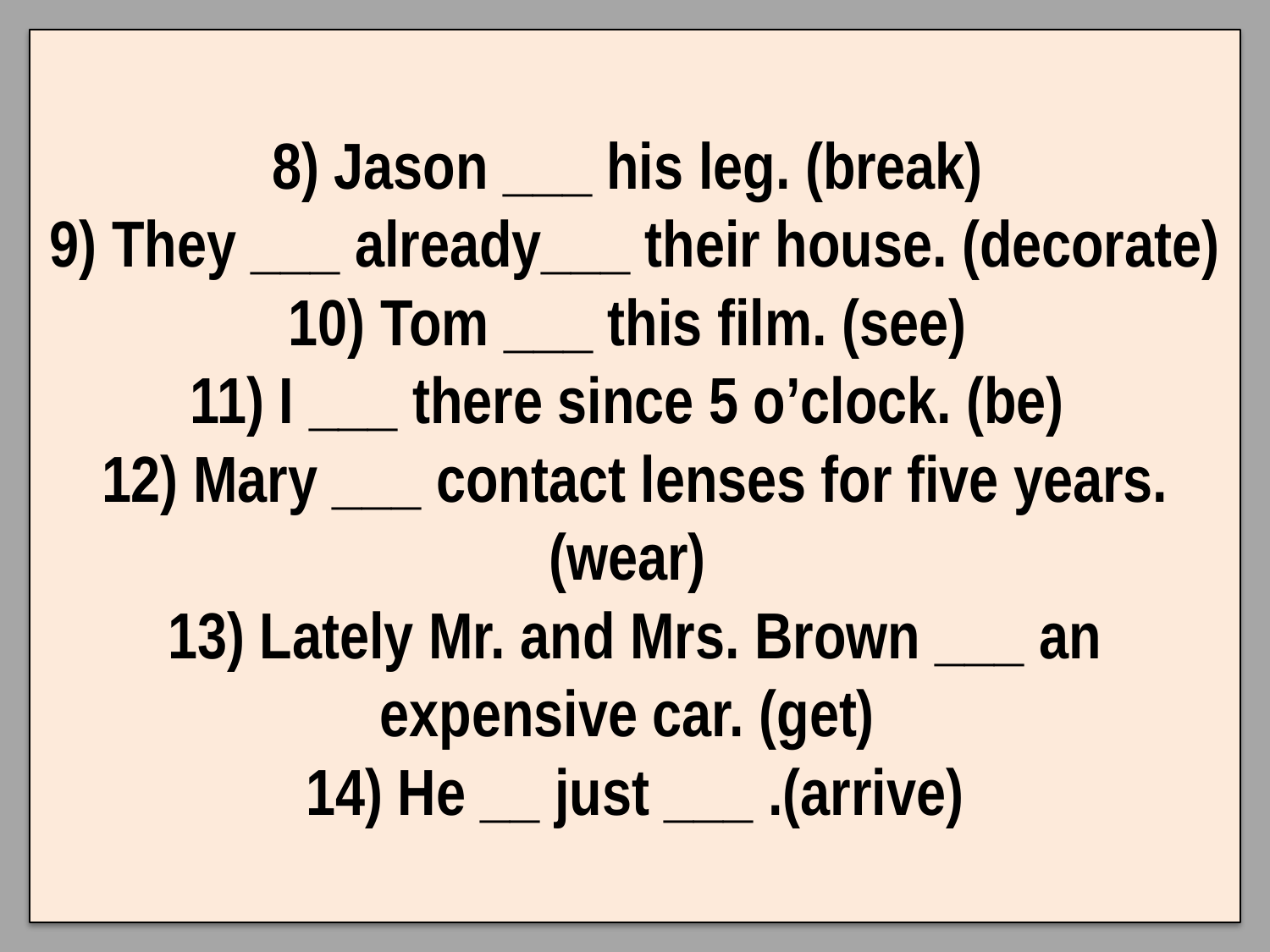

# 8) Jason ___ his leg. (break) 9) They ___ already___ their house. (decorate) 10) Tom ___ this film. (see) 11) I ___ there since 5 o’clock. (be) 12) Mary ___ contact lenses for five years. (wear) 13) Lately Mr. and Mrs. Brown ___ an expensive car. (get) 14) He __ just ___ .(arrive)